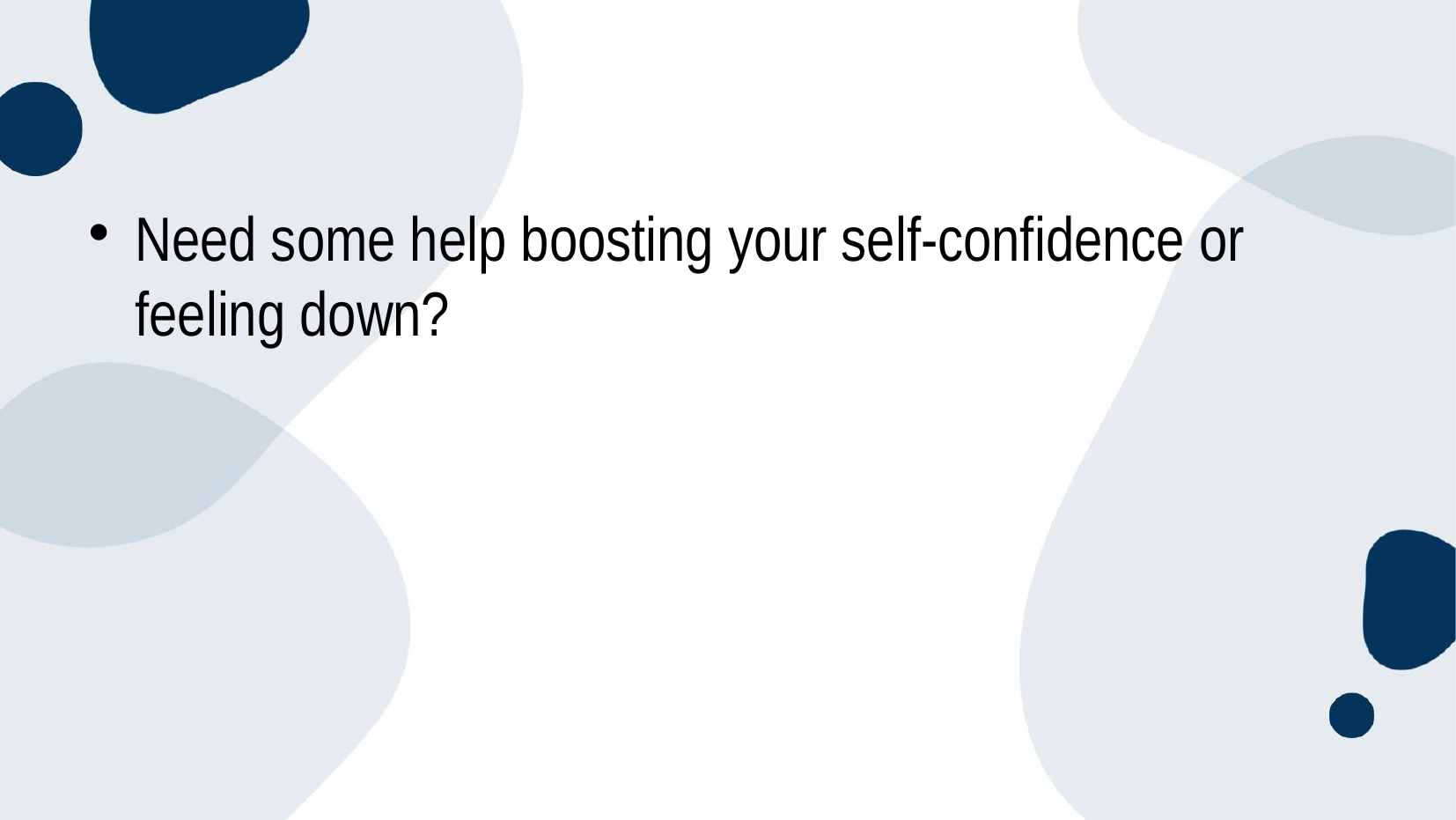

Need some help boosting your self-confidence or feeling down?